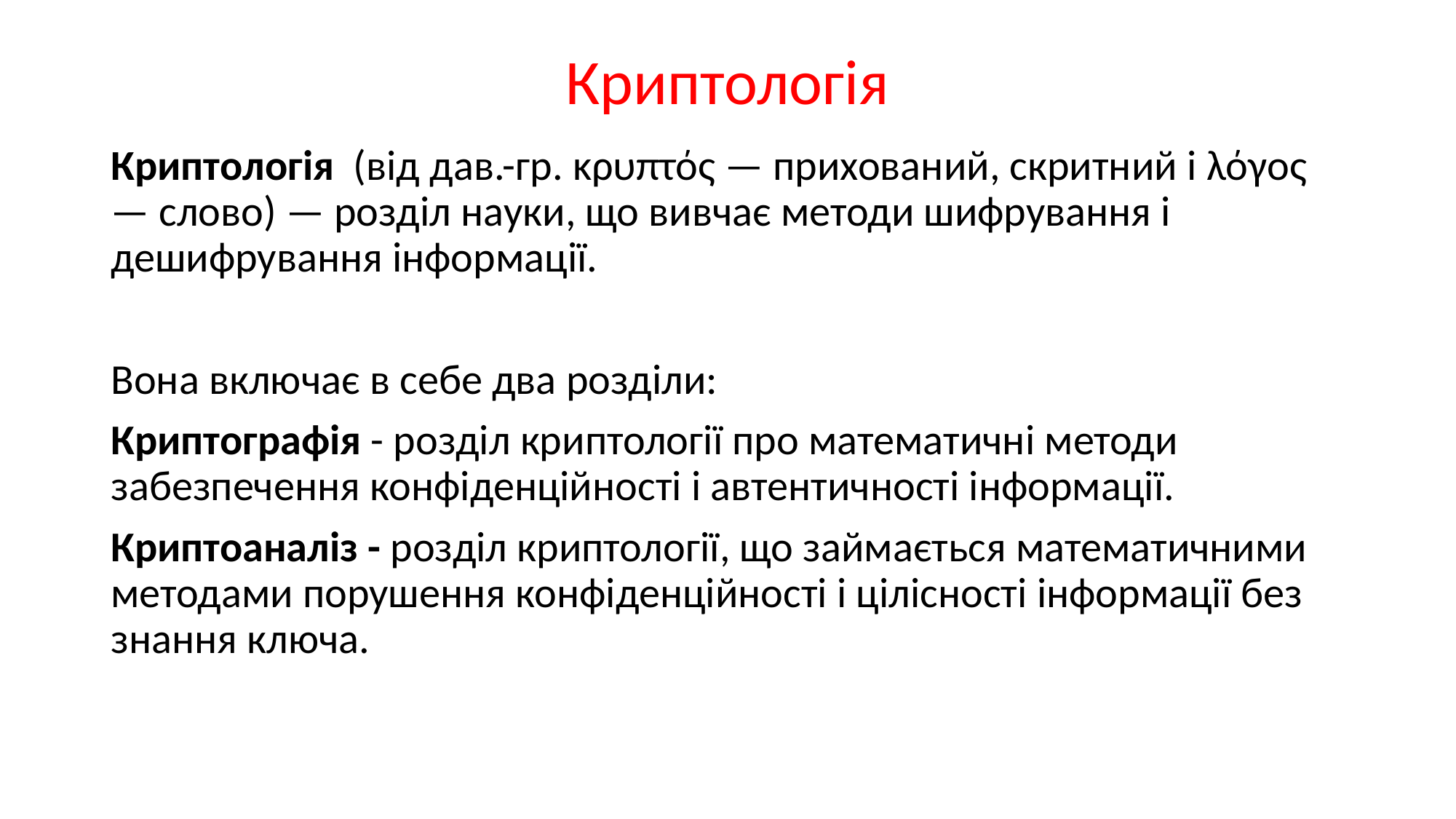

# Криптологія
Криптологія  (від дав.-гр. κρυπτός — прихований, скритний і λόγος — слово) — розділ науки, що вивчає методи шифрування і дешифрування інформації.

Вона включає в себе два розділи:
Криптографія - розділ криптології про математичні методи забезпечення конфіденційності і автентичності інформації.
Криптоаналіз - розділ криптології, що займається математичними методами порушення конфіденційності і цілісності інформації без знання ключа.